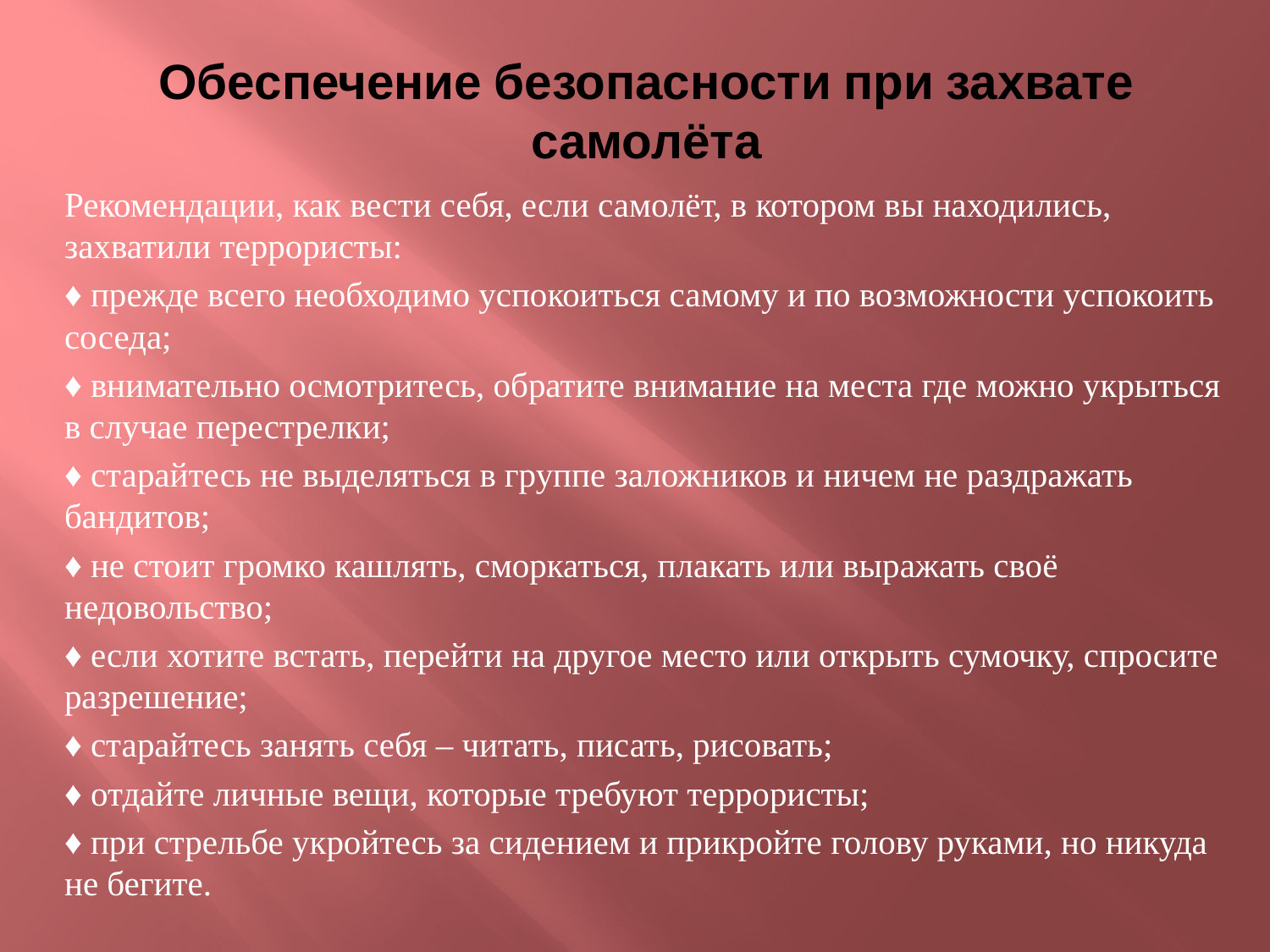

# Обеспечение безопасности при захвате самолёта
Рекомендации, как вести себя, если самолёт, в котором вы находились, захватили террористы:
♦ прежде всего необходимо успокоиться самому и по возможности успокоить соседа;
♦ внимательно осмотритесь, обратите внимание на места где можно укрыться в случае перестрелки;
♦ старайтесь не выделяться в группе заложников и ничем не раздражать бандитов;
♦ не стоит громко кашлять, сморкаться, плакать или выражать своё недовольство;
♦ если хотите встать, перейти на другое место или открыть сумочку, спросите разрешение;
♦ старайтесь занять себя – читать, писать, рисовать;
♦ отдайте личные вещи, которые требуют террористы;
♦ при стрельбе укройтесь за сидением и прикройте голову руками, но никуда не бегите.